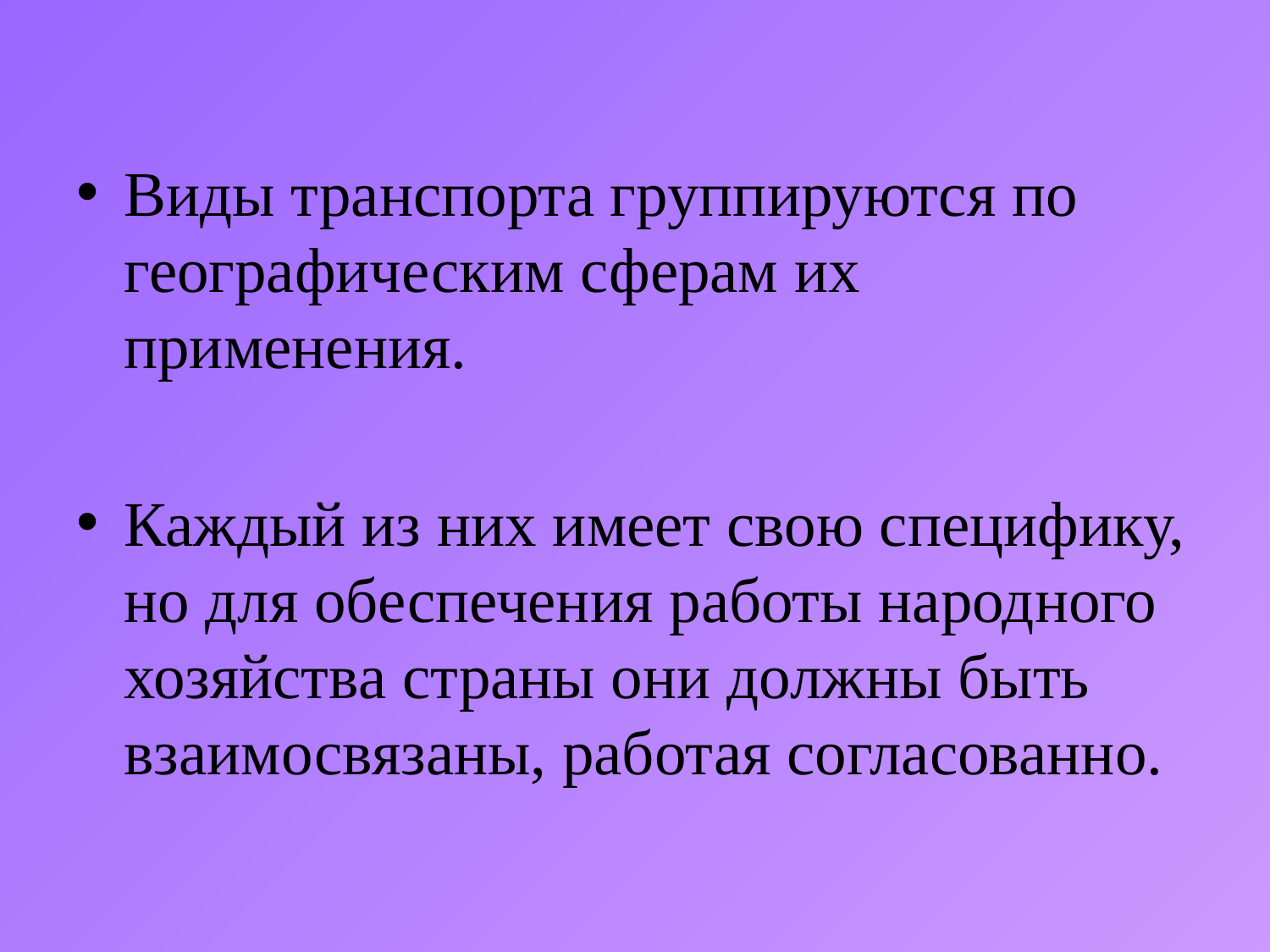

#
Виды транспорта группируются по географическим сферам их применения.

Каждый из них имеет свою специфику, но для обеспечения работы народного хозяйства страны они должны быть взаимосвязаны, работая согласованно.